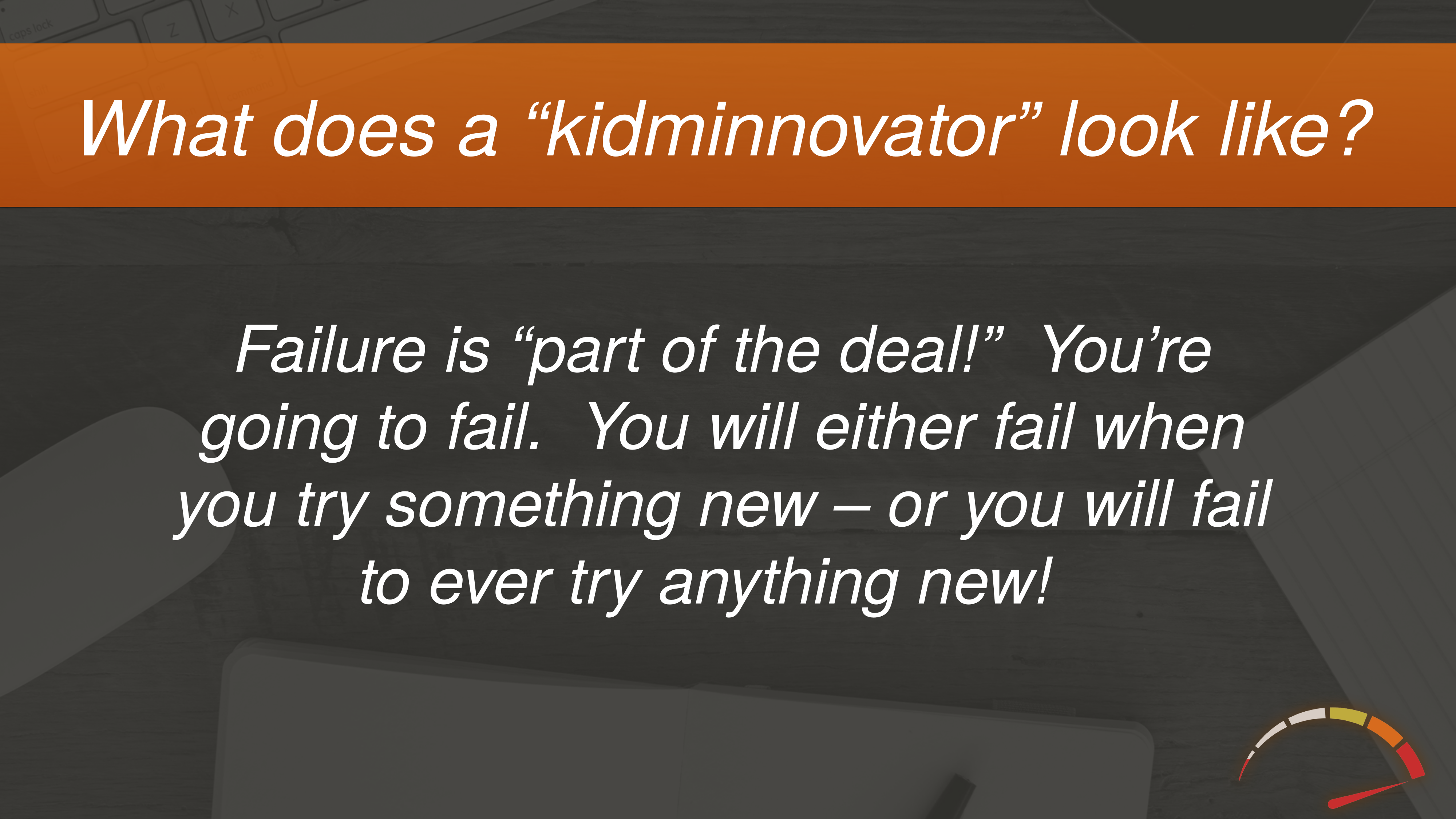

What does a “kidminnovator” look like?
Failure is “part of the deal!”  You’re going to fail.  You will either fail when you try something new – or you will fail to ever try anything new!